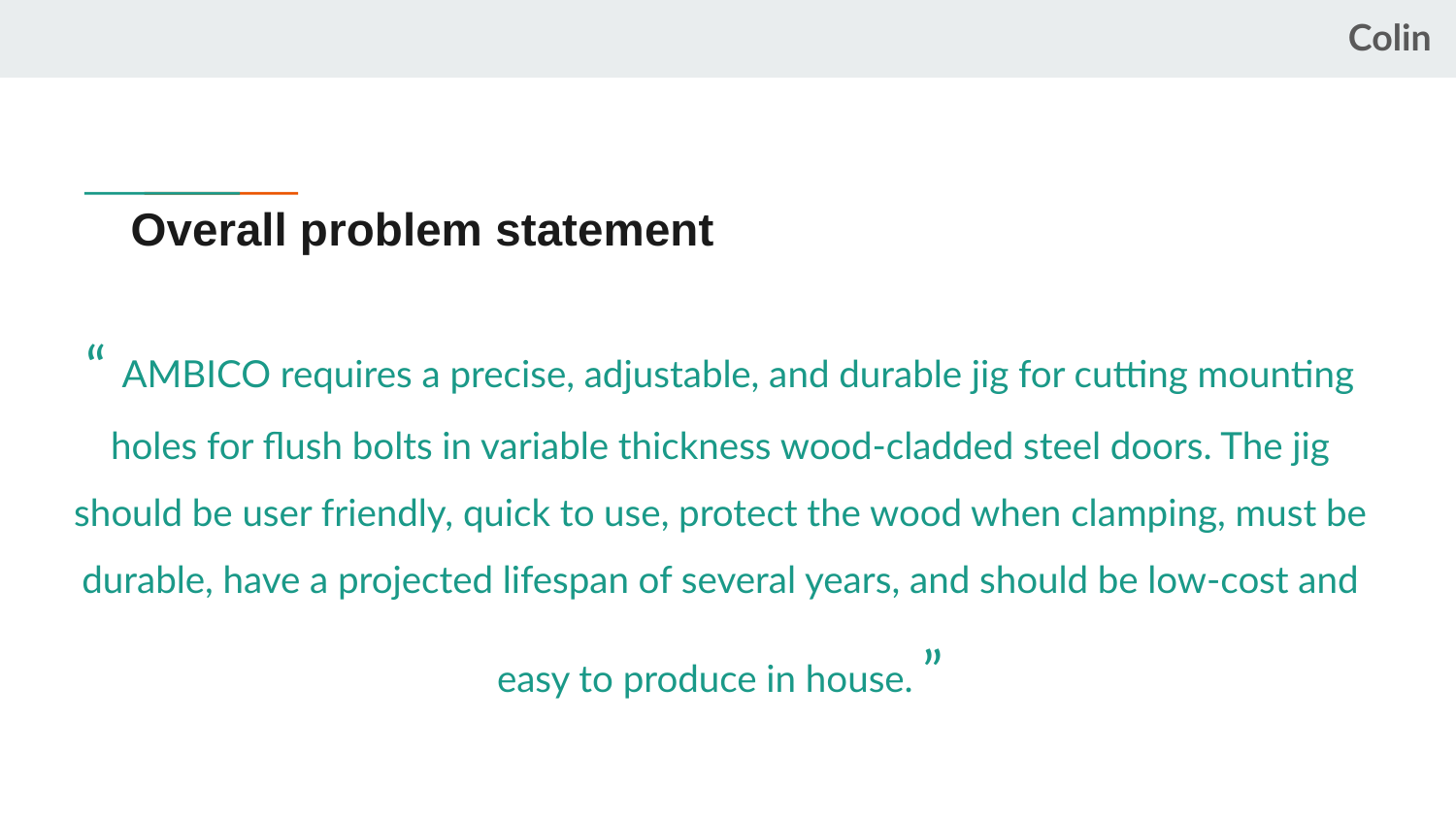

Colin
# Overall problem statement
“ AMBICO requires a precise, adjustable, and durable jig for cutting mounting holes for flush bolts in variable thickness wood-cladded steel doors. The jig should be user friendly, quick to use, protect the wood when clamping, must be durable, have a projected lifespan of several years, and should be low-cost and easy to produce in house. ”